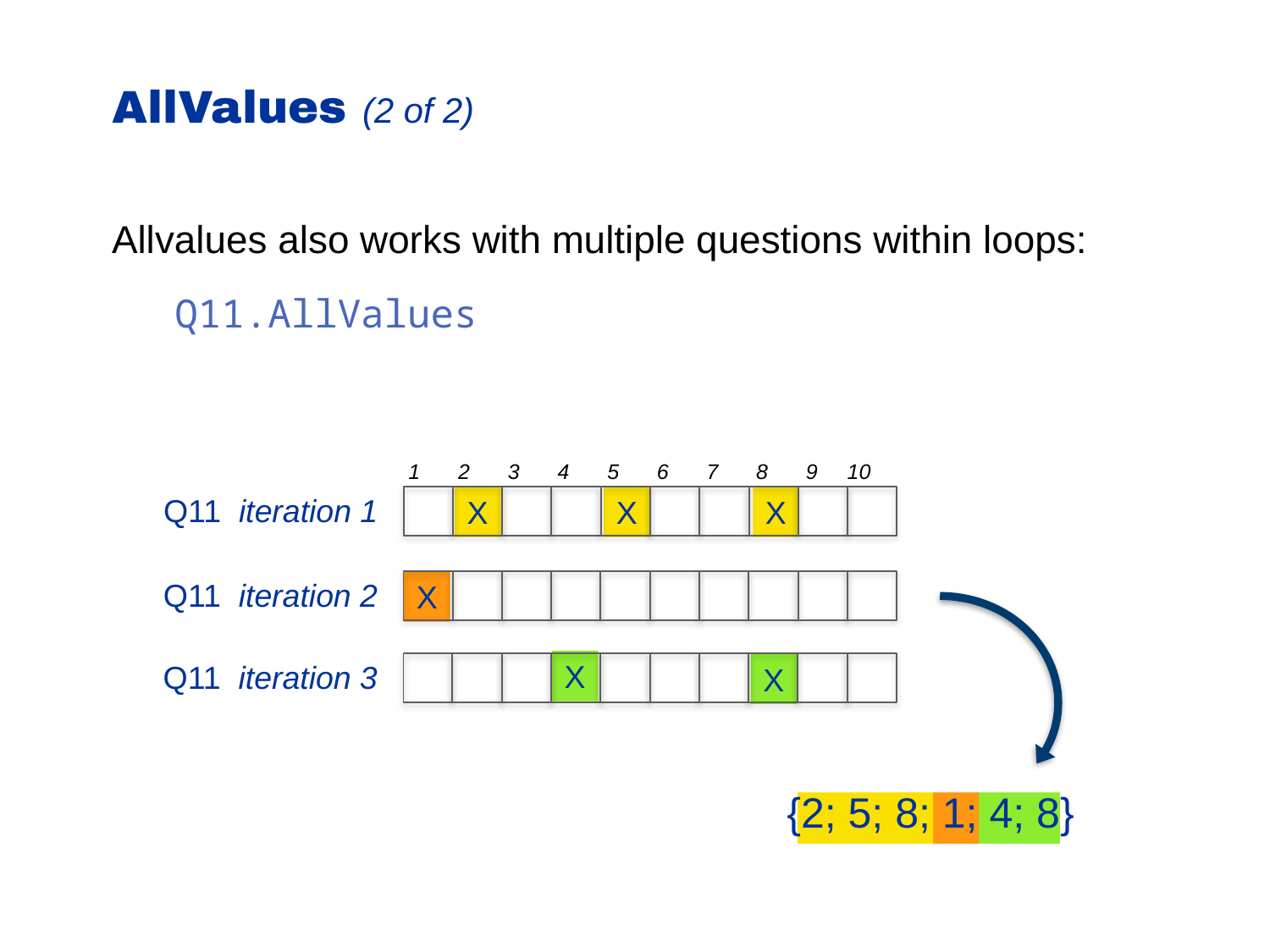

# AllValues (2 of 2)
Allvalues also works with multiple questions within loops:
Q11.AllValues

10
9
8
7
6
5
4
3
2
1
Q11  iteration 1

X
X
X
Q11  iteration 2

X

X
Q11  iteration 3

X
{2; 5; 8; 1; 4; 8}